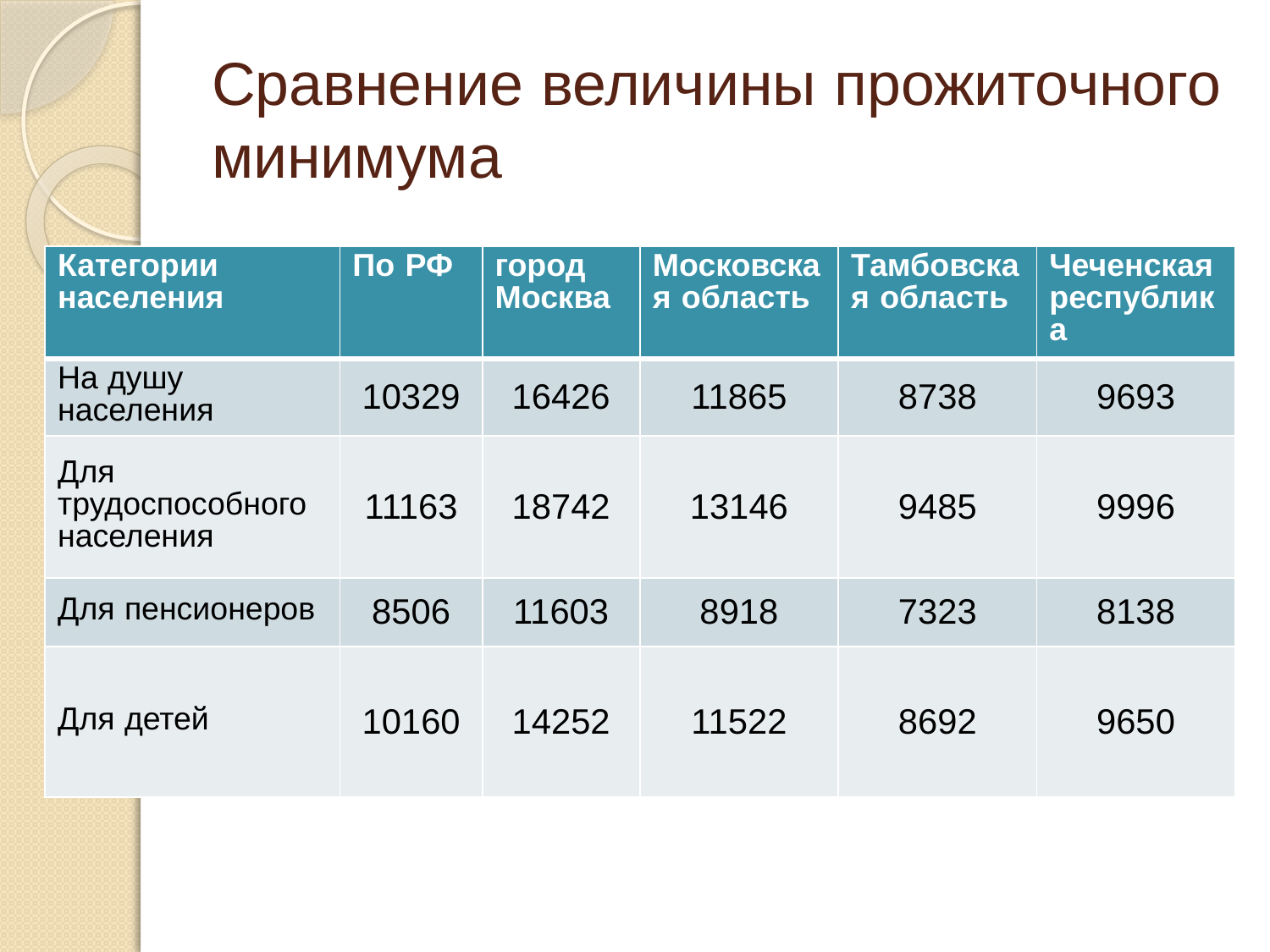

# Сравнение величины прожиточного минимума
| Категории населения | По РФ | город Москва | Московская область | Тамбовская область | Чеченская республика |
| --- | --- | --- | --- | --- | --- |
| На душу населения | 10329 | 16426 | 11865 | 8738 | 9693 |
| Для трудоспособного населения | 11163 | 18742 | 13146 | 9485 | 9996 |
| Для пенсионеров | 8506 | 11603 | 8918 | 7323 | 8138 |
| Для детей | 10160 | 14252 | 11522 | 8692 | 9650 |